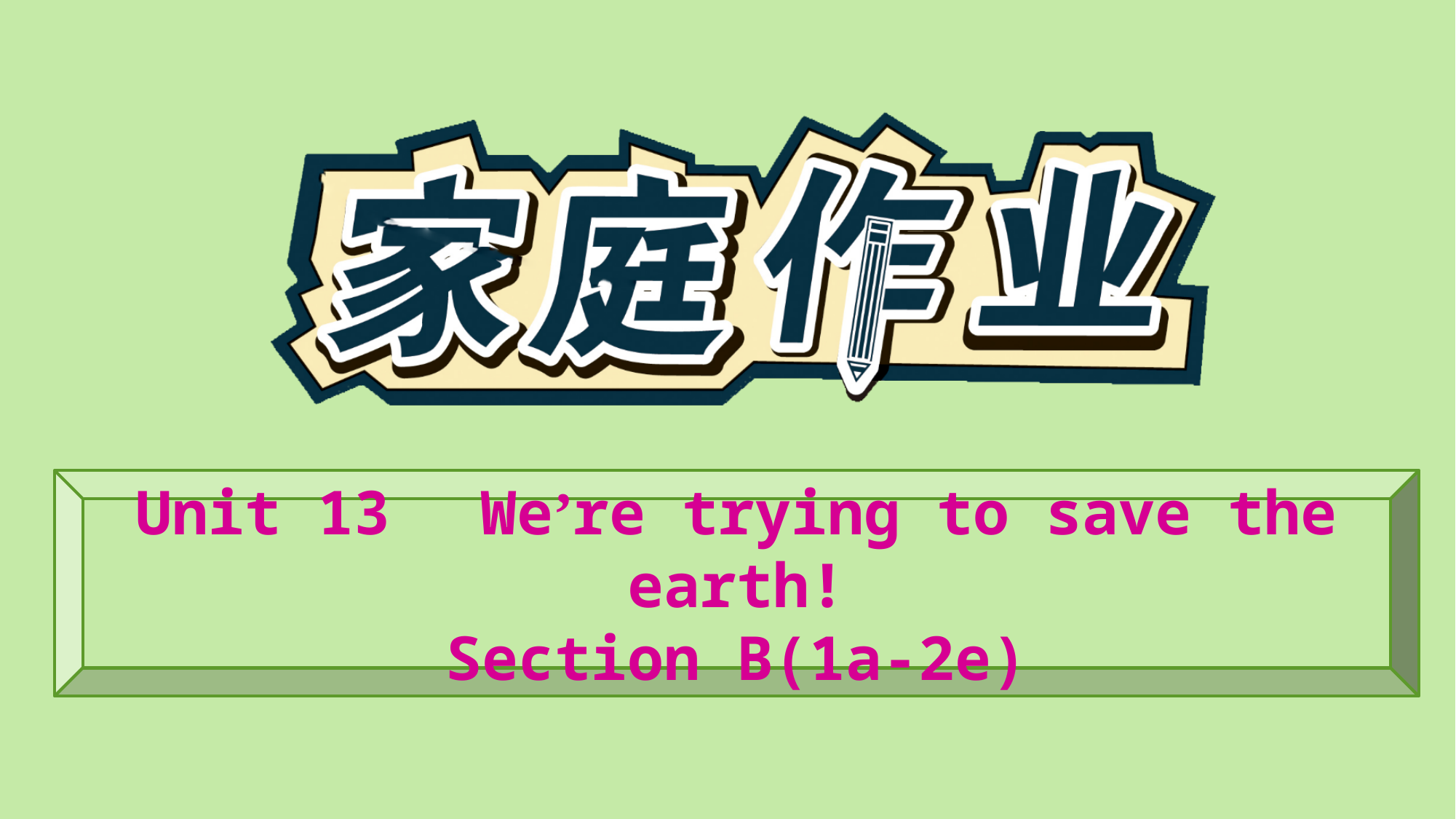

Unit 13　We’re trying to save the earth!
Section B(1a-2e)